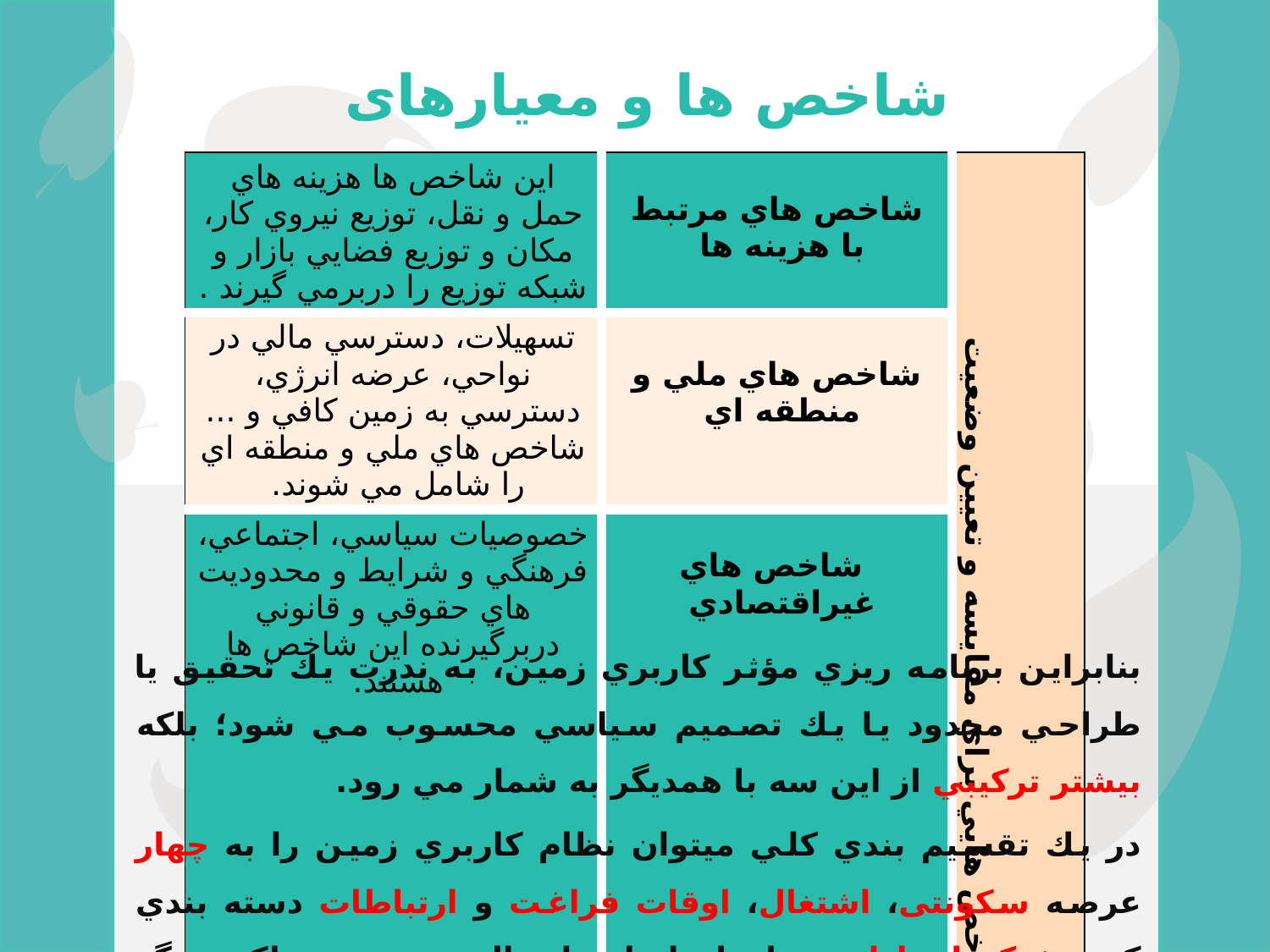

شاخص ها و معیارهای مکان یابی

| اين شاخص ها هزينه هاي حمل و نقل، توزيع نیروي كار، مكان و توزيع فضايي بازار و شبكه توزيع را دربرمي گیرند . | شاخص هاي مرتبط با هزينه ها | شاخص هايي براي مقايسه و تعیین وضعیت |
| --- | --- | --- |
| تسهیلات، دسترسي مالي در نواحي، عرضه انرژي، دسترسي به زمین كافي و ... شاخص هاي ملي و منطقه اي را شامل مي شوند. | شاخص هاي ملي و منطقه اي |  |
| خصوصیات سیاسي، اجتماعي، فرهنگي و شرايط و محدوديت هاي حقوقي و قانوني دربرگیرنده اين شاخص ها هستند. | شاخص هاي غیراقتصادي |  |

بنابراين برنامه ريزي مؤثر كاربري زمین، به ندرت يك تحقیق يا طراحي محدود يا يك تصمیم سیاسي محسوب مي شود؛ بلكه بیشتر تركیبي از اين سه با همديگر به شمار مي رود.
در يك تقسیم بندي كلي ميتوان نظام كاربري زمین را به چهار عرصه سکونتی، اشتغال، اوقات فراغت و ارتباطات دسته بندي كرد. شبكه ارتباطي خطوط رابط و اتصال بین سه عملكرد ديگر است كه با يكديگر استخوانبندي فیزيكي يك شهر را تشكیل مي دهند.